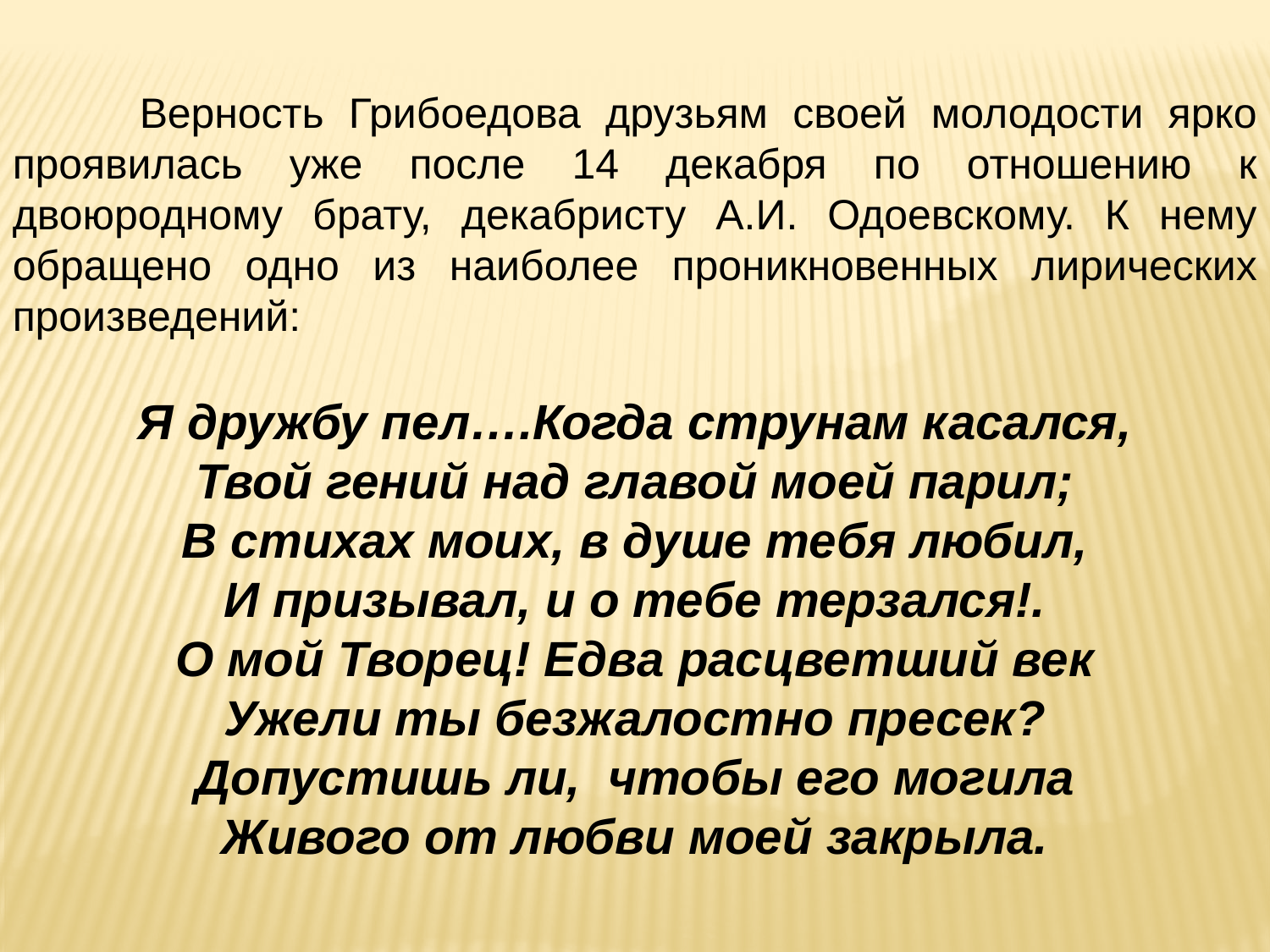

Верность Грибоедова друзьям своей молодости ярко проявилась уже после 14 декабря по отношению к двоюродному брату, декабристу А.И. Одоевскому. К нему обращено одно из наиболее проникновенных лирических произведений:

Я дружбу пел….Когда струнам касался,
Твой гений над главой моей парил;
В стихах моих, в душе тебя любил,
И призывал, и о тебе терзался!.
О мой Творец! Едва расцветший век
Ужели ты безжалостно пресек?
Допустишь ли,  чтобы его могила
Живого от любви моей закрыла.